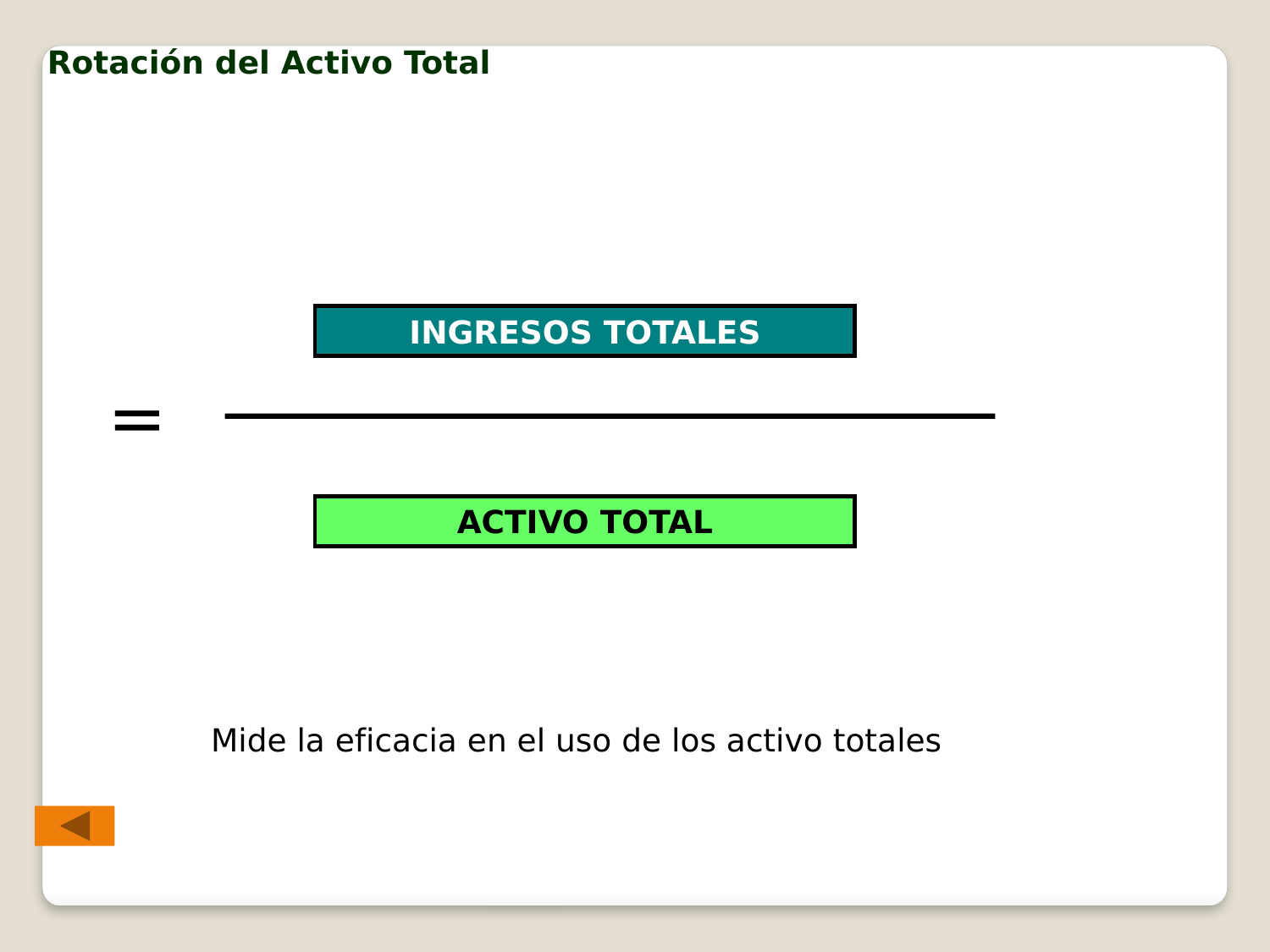

Rotación del Activo Total
INGRESOS TOTALES
=

ACTIVO TOTAL
Mide la eficacia en el uso de los activo totales